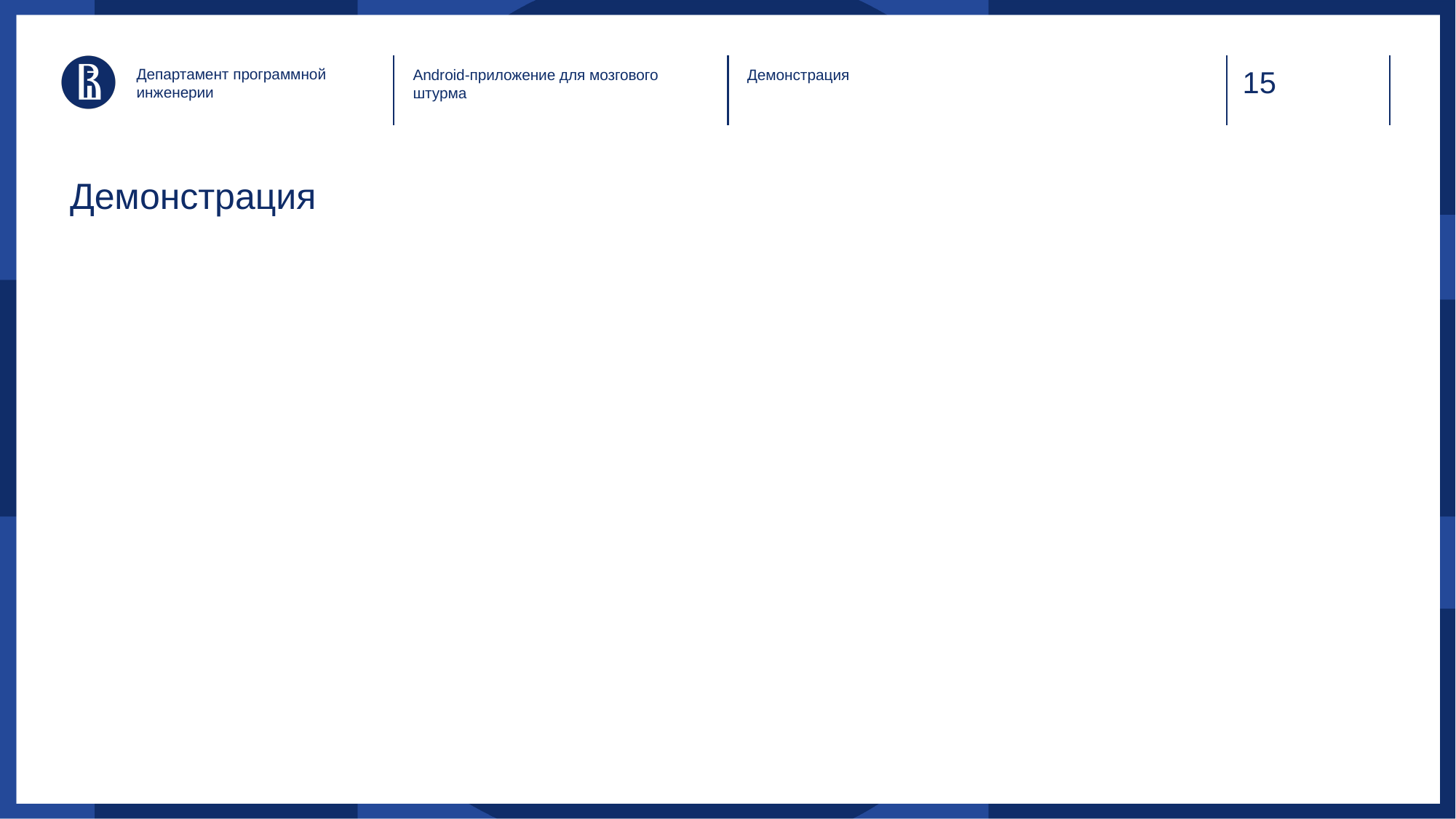

Департамент программной инженерии
Android-приложение для мозгового штурма

Демонстрация
# Демонстрация